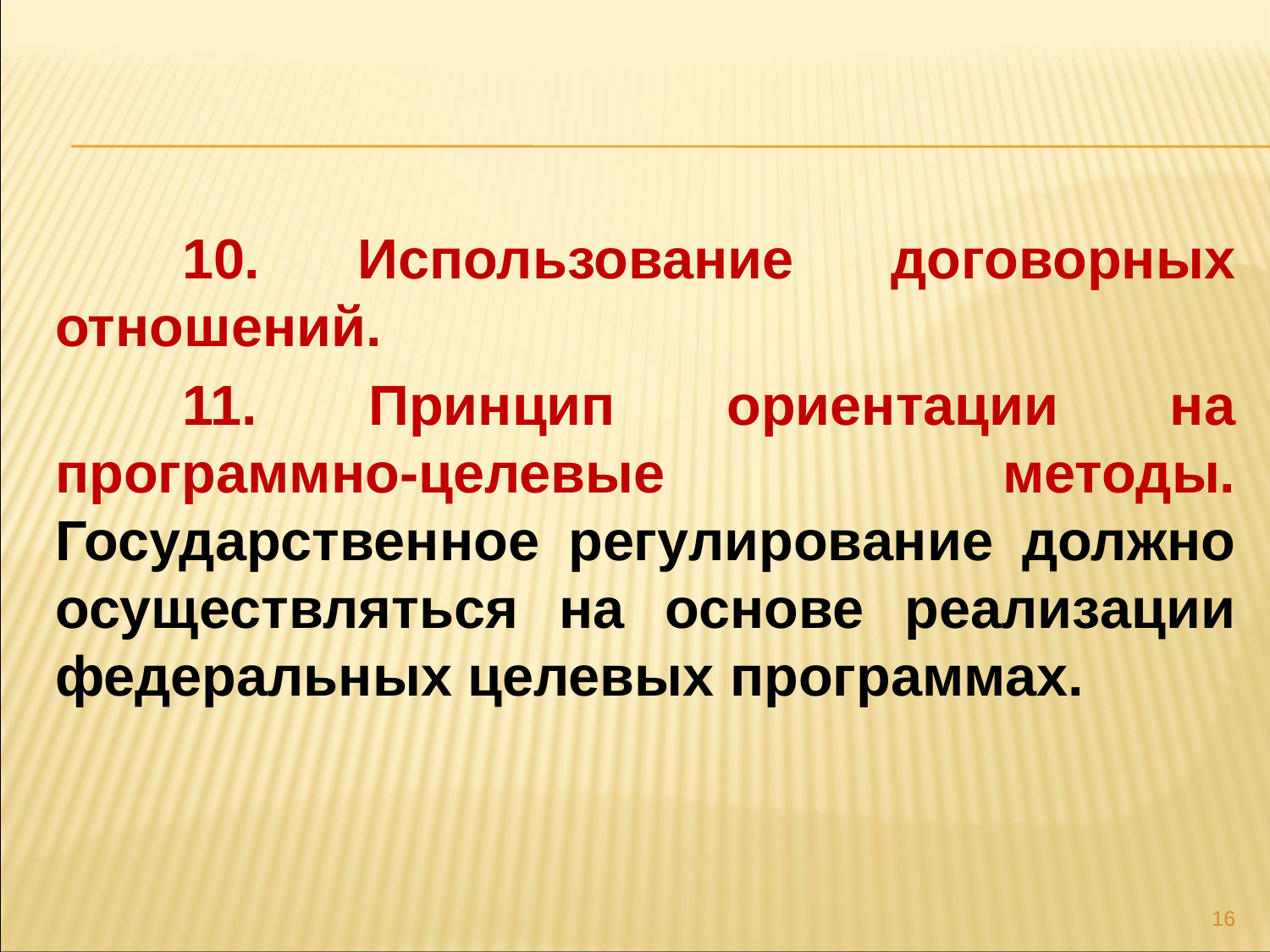

10. Использование договорных отношений.
	11. Принцип ориентации на программно-целевые методы. Государственное регулирование должно осуществляться на основе реализации федеральных целевых программах.
16